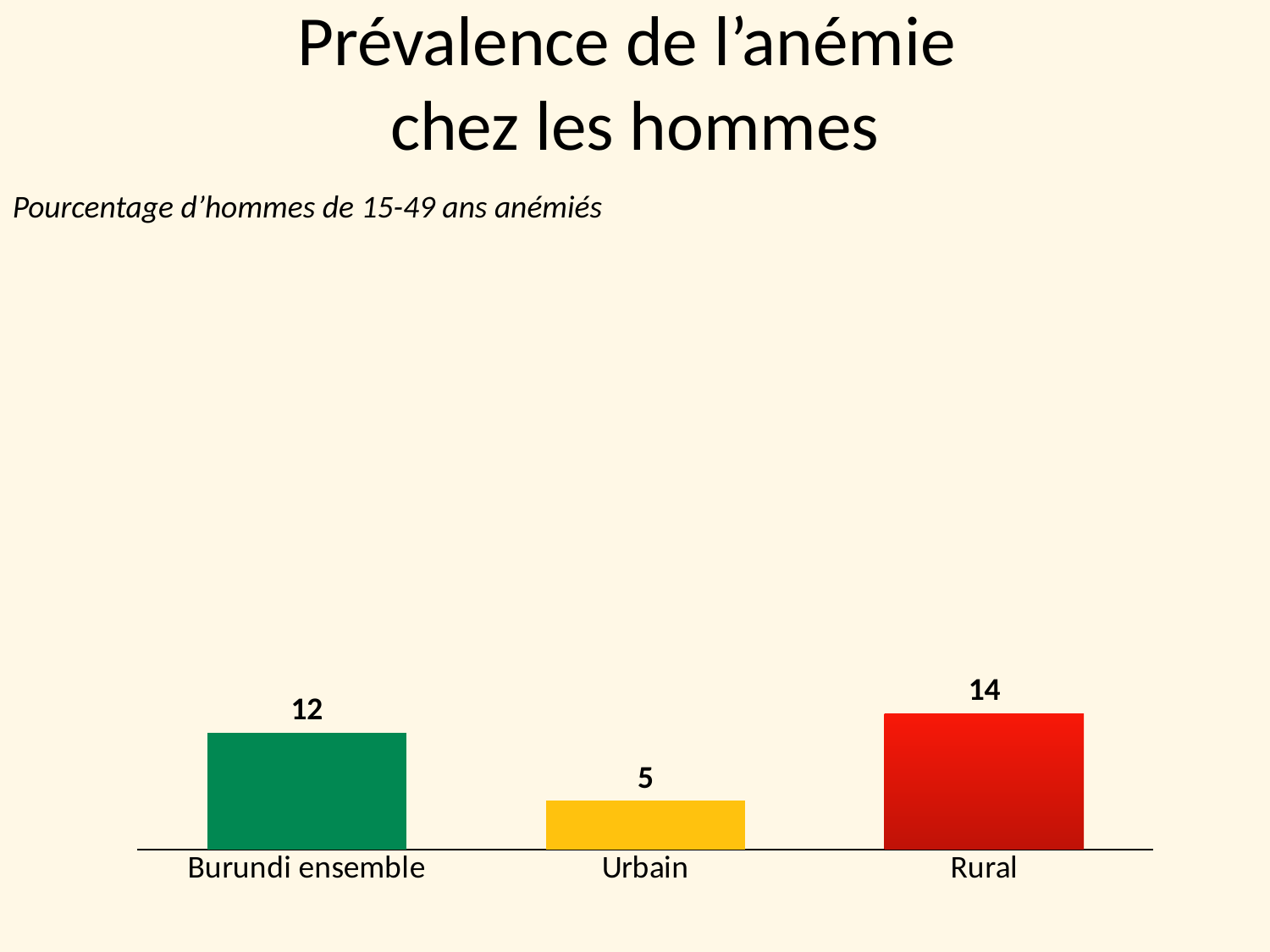

# Prévalence de l’anémie chez les hommes
Pourcentage d’hommes de 15-49 ans anémiés

### Chart

| Category | Category 1 |
|---|---|
| Burundi ensemble | 12.0 |
| Urbain | 5.0 |
| Rural | 14.0 |